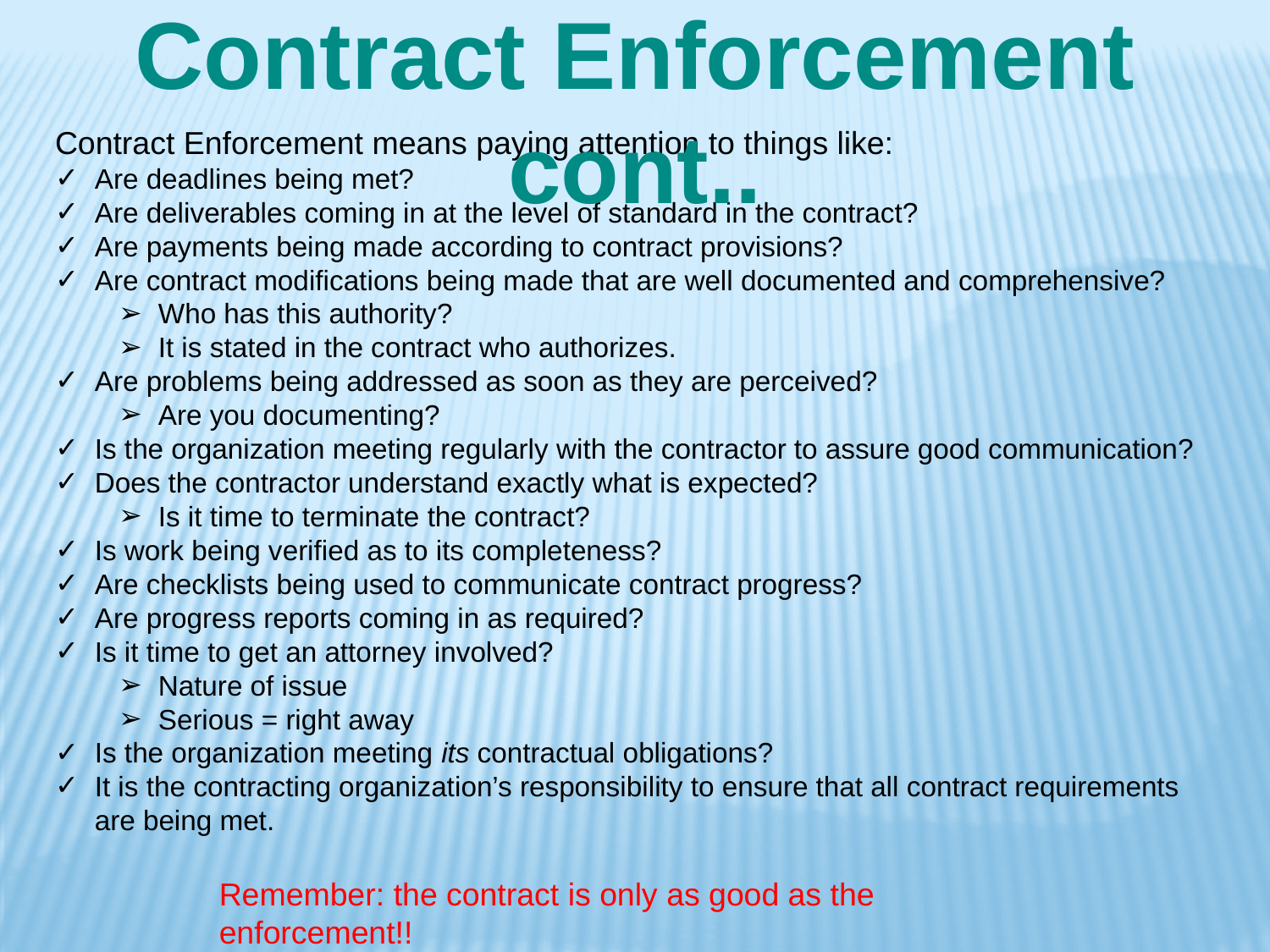

Contract Enforcement cont..
Contract Enforcement means paying attention to things like:
Are deadlines being met?
Are deliverables coming in at the level of standard in the contract?
Are payments being made according to contract provisions?
Are contract modifications being made that are well documented and comprehensive?
Who has this authority?
It is stated in the contract who authorizes.
Are problems being addressed as soon as they are perceived?
Are you documenting?
Is the organization meeting regularly with the contractor to assure good communication?
Does the contractor understand exactly what is expected?
Is it time to terminate the contract?
Is work being verified as to its completeness?
Are checklists being used to communicate contract progress?
Are progress reports coming in as required?
Is it time to get an attorney involved?
Nature of issue
Serious = right away
Is the organization meeting its contractual obligations?
It is the contracting organization’s responsibility to ensure that all contract requirements are being met.
Remember: the contract is only as good as the enforcement!!